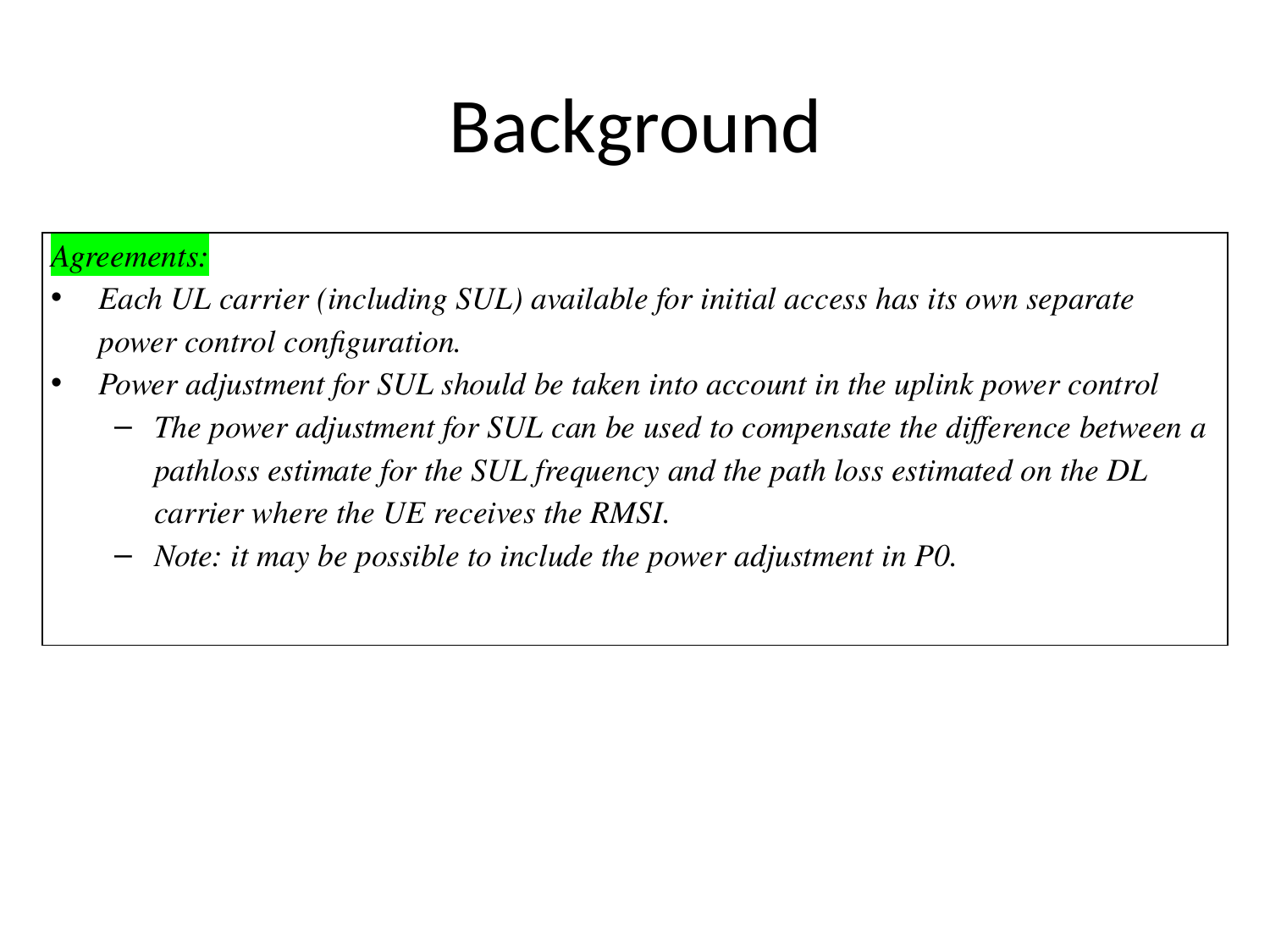

# Background
| Agreements: Each UL carrier (including SUL) available for initial access has its own separate power control configuration. Power adjustment for SUL should be taken into account in the uplink power control The power adjustment for SUL can be used to compensate the difference between a pathloss estimate for the SUL frequency and the path loss estimated on the DL carrier where the UE receives the RMSI. Note: it may be possible to include the power adjustment in P0. |
| --- |